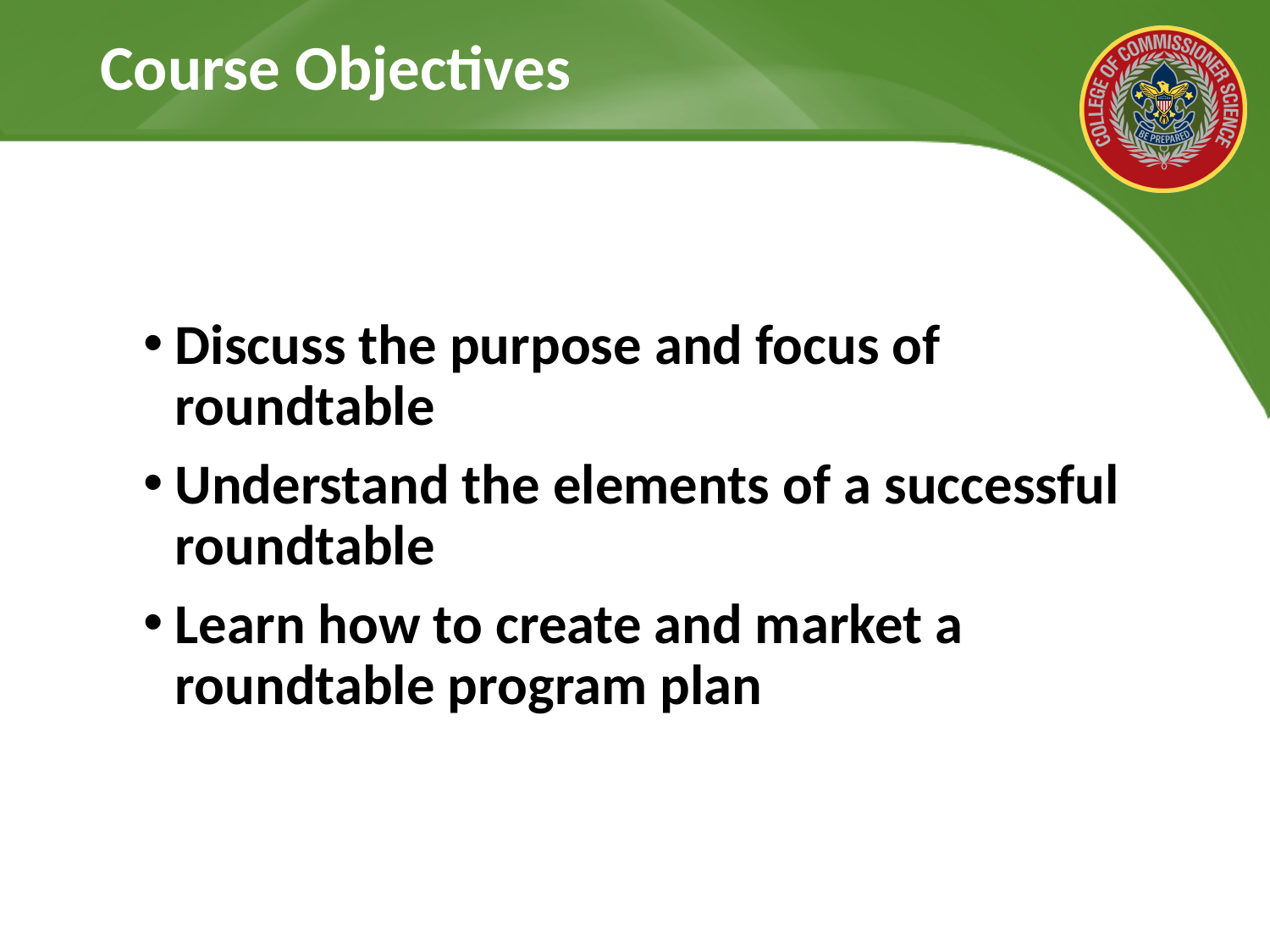

# Course Objectives
Discuss the purpose and focus of roundtable
Understand the elements of a successful roundtable
Learn how to create and market a roundtable program plan